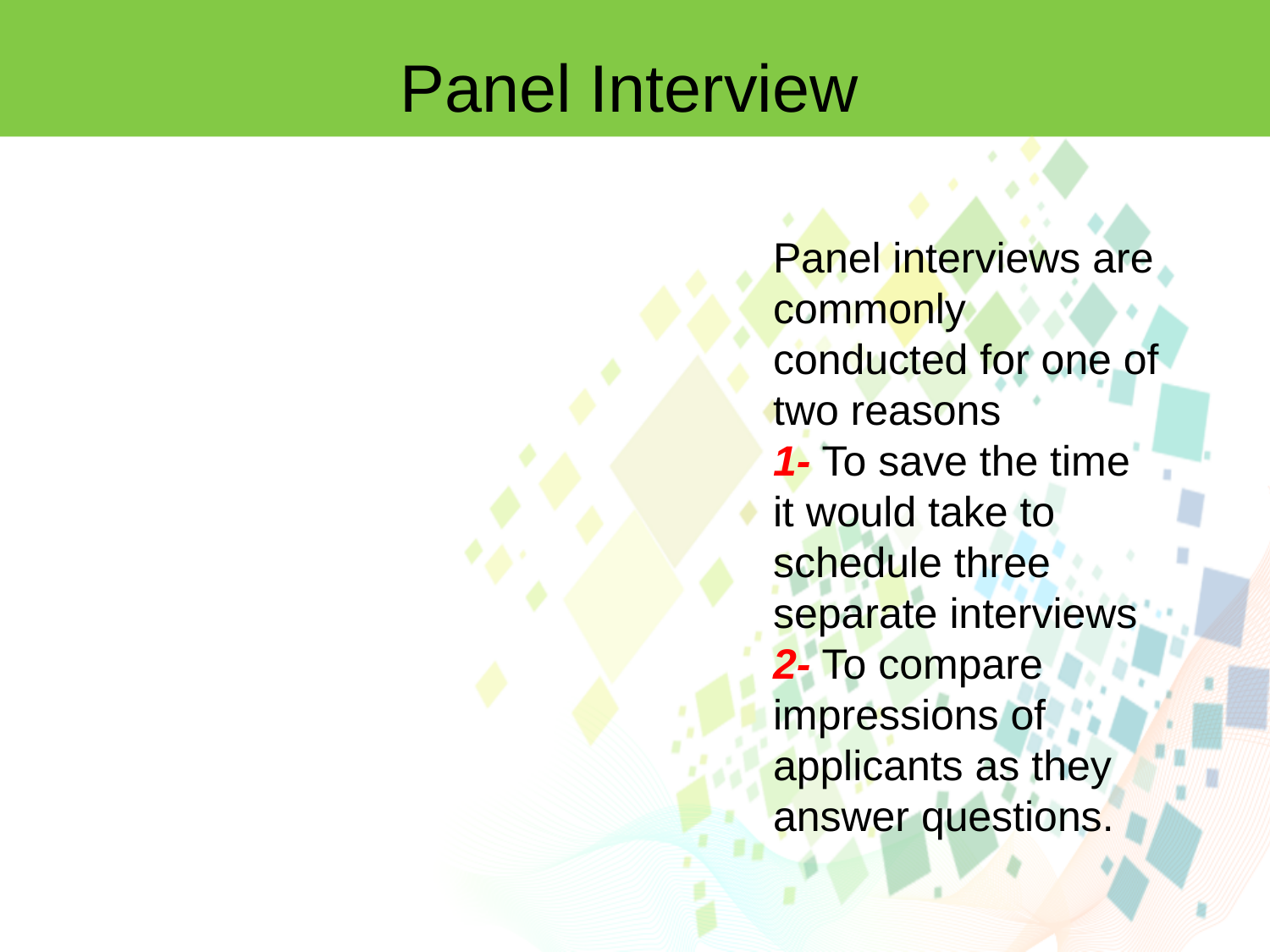

Panel Interview
Panel interviews are commonly conducted for one of two reasons
1- To save the time it would take to schedule three separate interviews
2- To compare impressions of applicants as they answer questions.